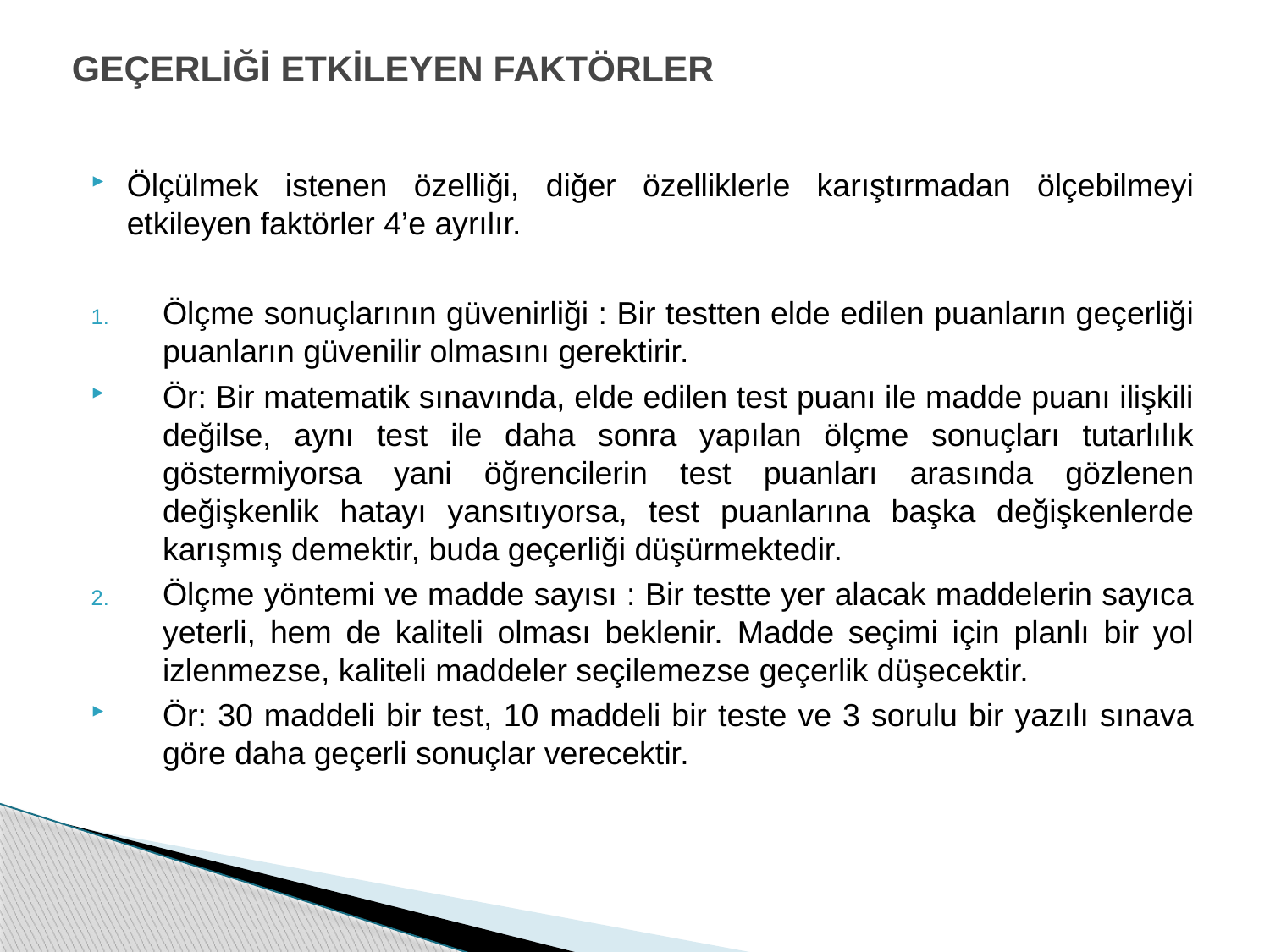

# GEÇERLİĞİ ETKİLEYEN FAKTÖRLER
Ölçülmek istenen özelliği, diğer özelliklerle karıştırmadan ölçebilmeyi etkileyen faktörler 4’e ayrılır.

Ölçme sonuçlarının güvenirliği : Bir testten elde edilen puanların geçerliği puanların güvenilir olmasını gerektirir.
Ör: Bir matematik sınavında, elde edilen test puanı ile madde puanı ilişkili değilse, aynı test ile daha sonra yapılan ölçme sonuçları tutarlılık göstermiyorsa yani öğrencilerin test puanları arasında gözlenen değişkenlik hatayı yansıtıyorsa, test puanlarına başka değişkenlerde karışmış demektir, buda geçerliği düşürmektedir.
Ölçme yöntemi ve madde sayısı : Bir testte yer alacak maddelerin sayıca yeterli, hem de kaliteli olması beklenir. Madde seçimi için planlı bir yol izlenmezse, kaliteli maddeler seçilemezse geçerlik düşecektir.
Ör: 30 maddeli bir test, 10 maddeli bir teste ve 3 sorulu bir yazılı sınava göre daha geçerli sonuçlar verecektir.